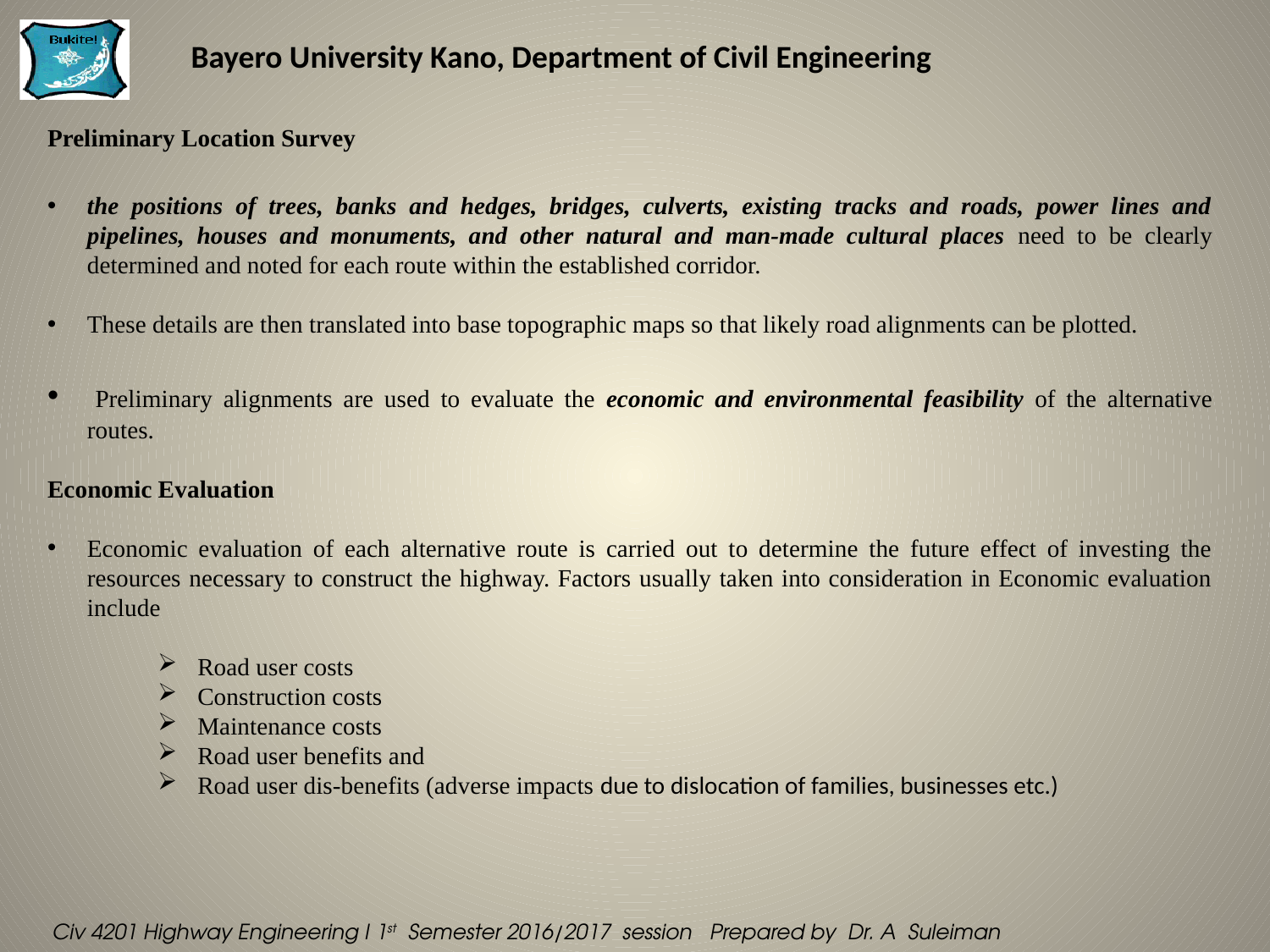

Preliminary Location Survey

the positions of trees, banks and hedges, bridges, culverts, existing tracks and roads, power lines and pipelines, houses and monuments, and other natural and man-made cultural places need to be clearly determined and noted for each route within the established corridor.

These details are then translated into base topographic maps so that likely road alignments can be plotted.

 Preliminary alignments are used to evaluate the economic and environmental feasibility of the alternative routes.

Economic Evaluation

Economic evaluation of each alternative route is carried out to determine the future effect of investing the resources necessary to construct the highway. Factors usually taken into consideration in Economic evaluation include

Road user costs
Construction costs
Maintenance costs
Road user benefits and
Road user dis-benefits (adverse impacts due to dislocation of families, businesses etc.)